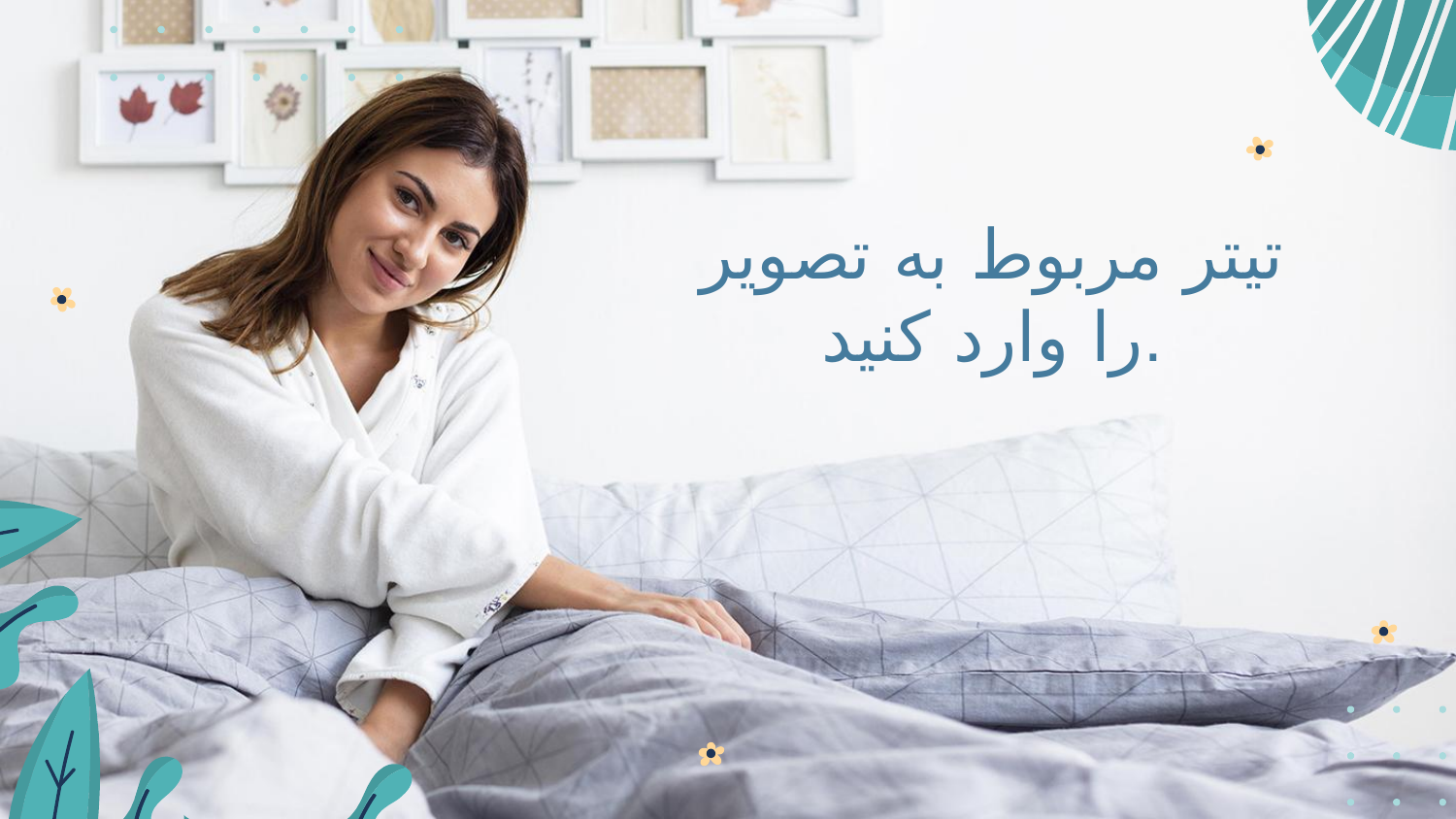

# تیتر مربوط به تصویر را وارد کنید.